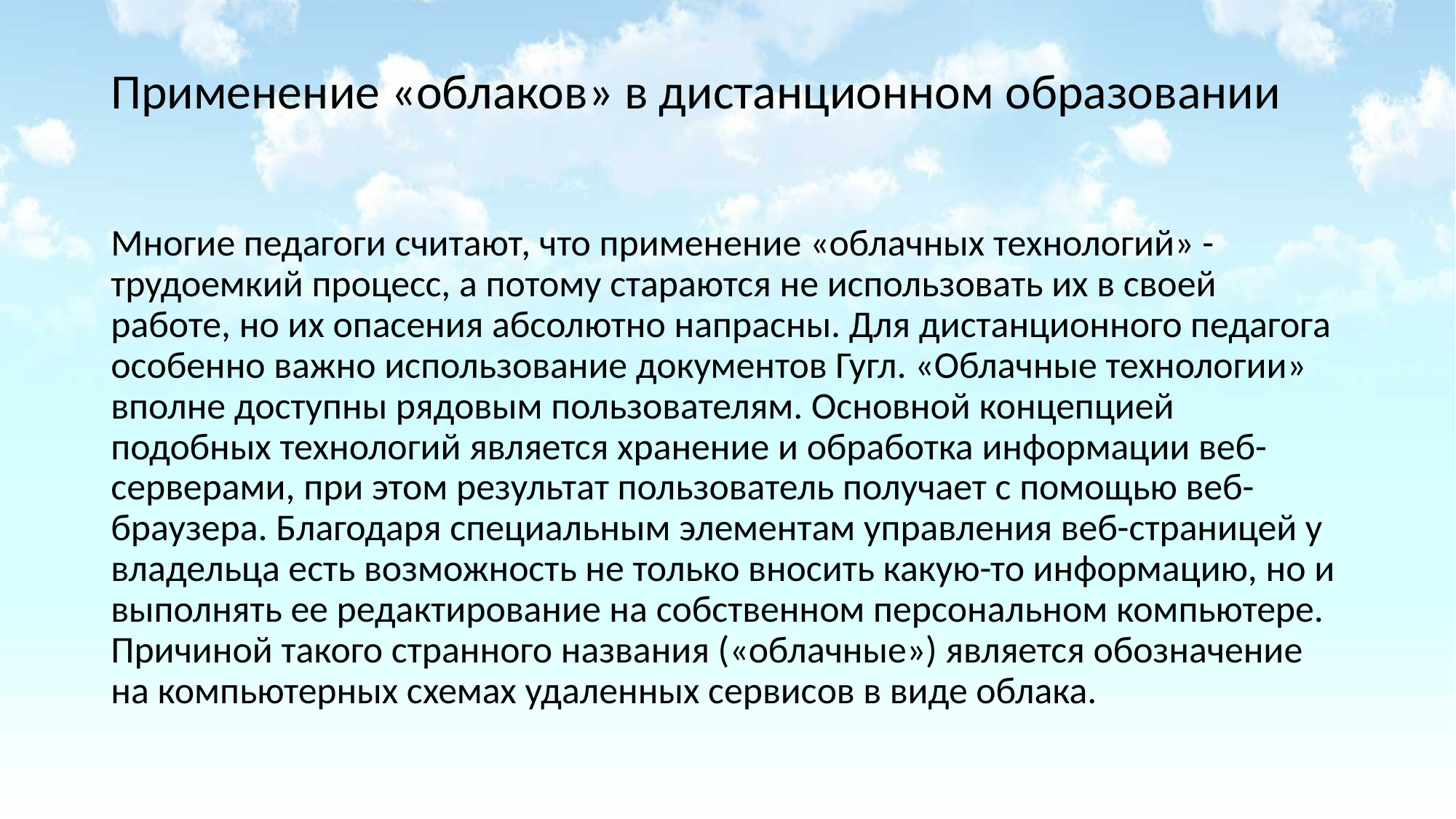

# Применение «облаков» в дистанционном образовании
Многие педагоги считают, что применение «облачных технологий» - трудоемкий процесс, а потому стараются не использовать их в своей работе, но их опасения абсолютно напрасны. Для дистанционного педагога особенно важно использование документов Гугл. «Облачные технологии» вполне доступны рядовым пользователям. Основной концепцией подобных технологий является хранение и обработка информации веб-серверами, при этом результат пользователь получает с помощью веб-браузера. Благодаря специальным элементам управления веб-страницей у владельца есть возможность не только вносить какую-то информацию, но и выполнять ее редактирование на собственном персональном компьютере. Причиной такого странного названия («облачные») является обозначение на компьютерных схемах удаленных сервисов в виде облака.